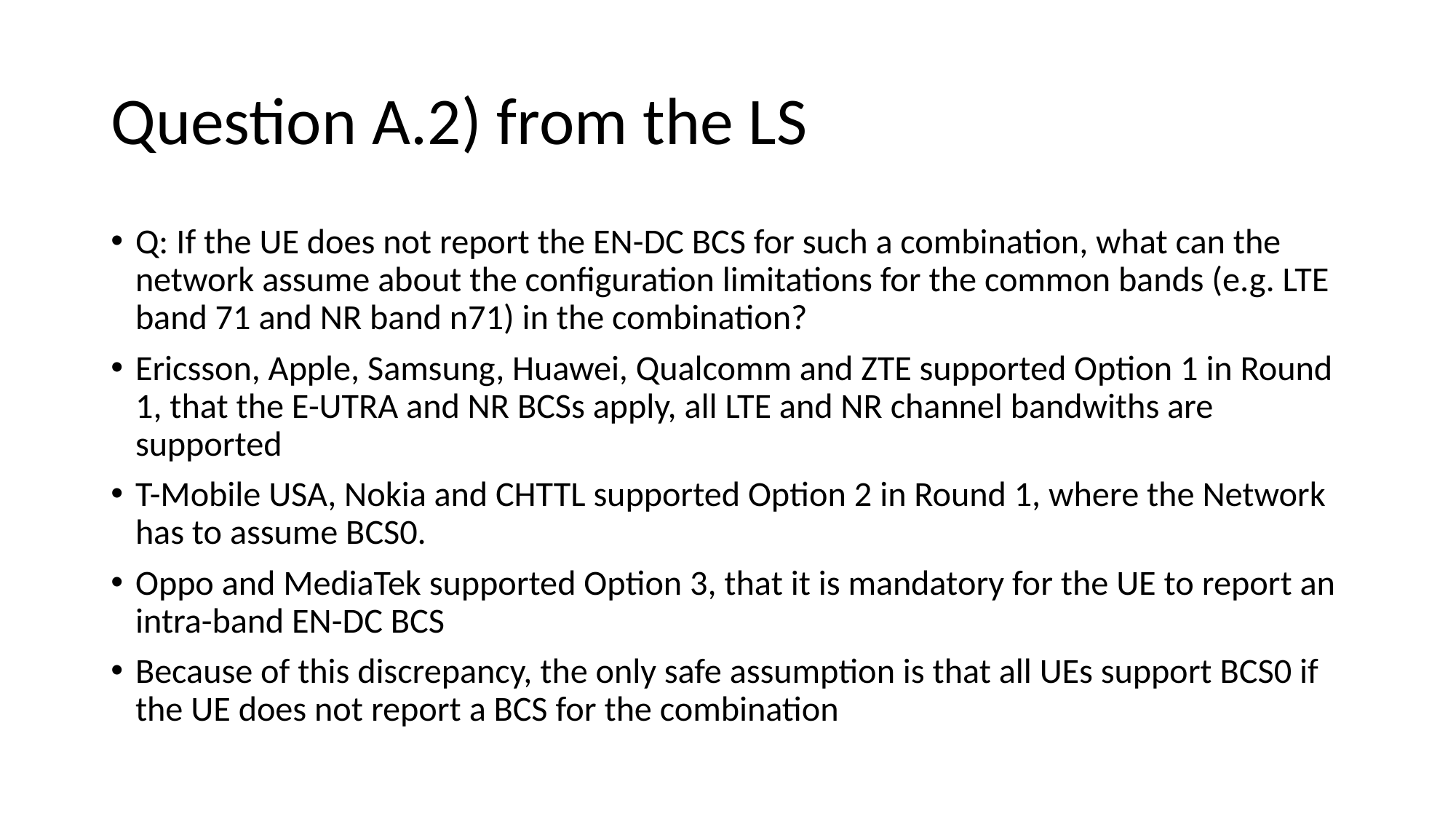

# Question A.2) from the LS
Q: If the UE does not report the EN-DC BCS for such a combination, what can the network assume about the configuration limitations for the common bands (e.g. LTE band 71 and NR band n71) in the combination?
Ericsson, Apple, Samsung, Huawei, Qualcomm and ZTE supported Option 1 in Round 1, that the E-UTRA and NR BCSs apply, all LTE and NR channel bandwiths are supported
T-Mobile USA, Nokia and CHTTL supported Option 2 in Round 1, where the Network has to assume BCS0.
Oppo and MediaTek supported Option 3, that it is mandatory for the UE to report an intra-band EN-DC BCS
Because of this discrepancy, the only safe assumption is that all UEs support BCS0 if the UE does not report a BCS for the combination